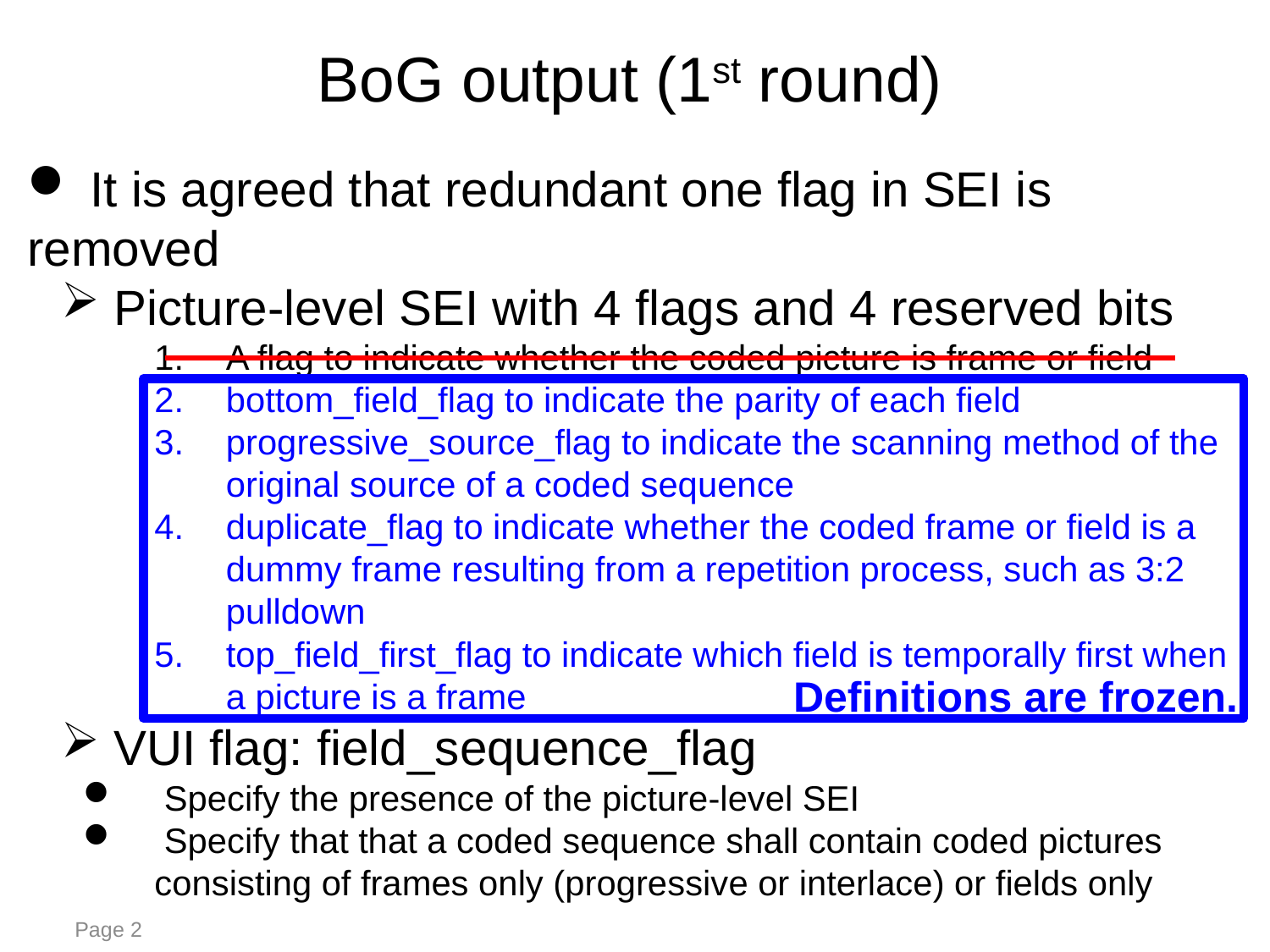

BoG output (1st round)
 It is agreed that redundant one flag in SEI is removed
 Picture-level SEI with 4 flags and 4 reserved bits
A flag to indicate whether the coded picture is frame or field
bottom_field_flag to indicate the parity of each field
progressive_source_flag to indicate the scanning method of the original source of a coded sequence
duplicate_flag to indicate whether the coded frame or field is a dummy frame resulting from a repetition process, such as 3:2 pulldown
top_field_first_flag to indicate which field is temporally first when a picture is a frame
 VUI flag: field_sequence_flag
 Specify the presence of the picture-level SEI
 Specify that that a coded sequence shall contain coded pictures consisting of frames only (progressive or interlace) or fields only

Definitions are frozen.
Page 2